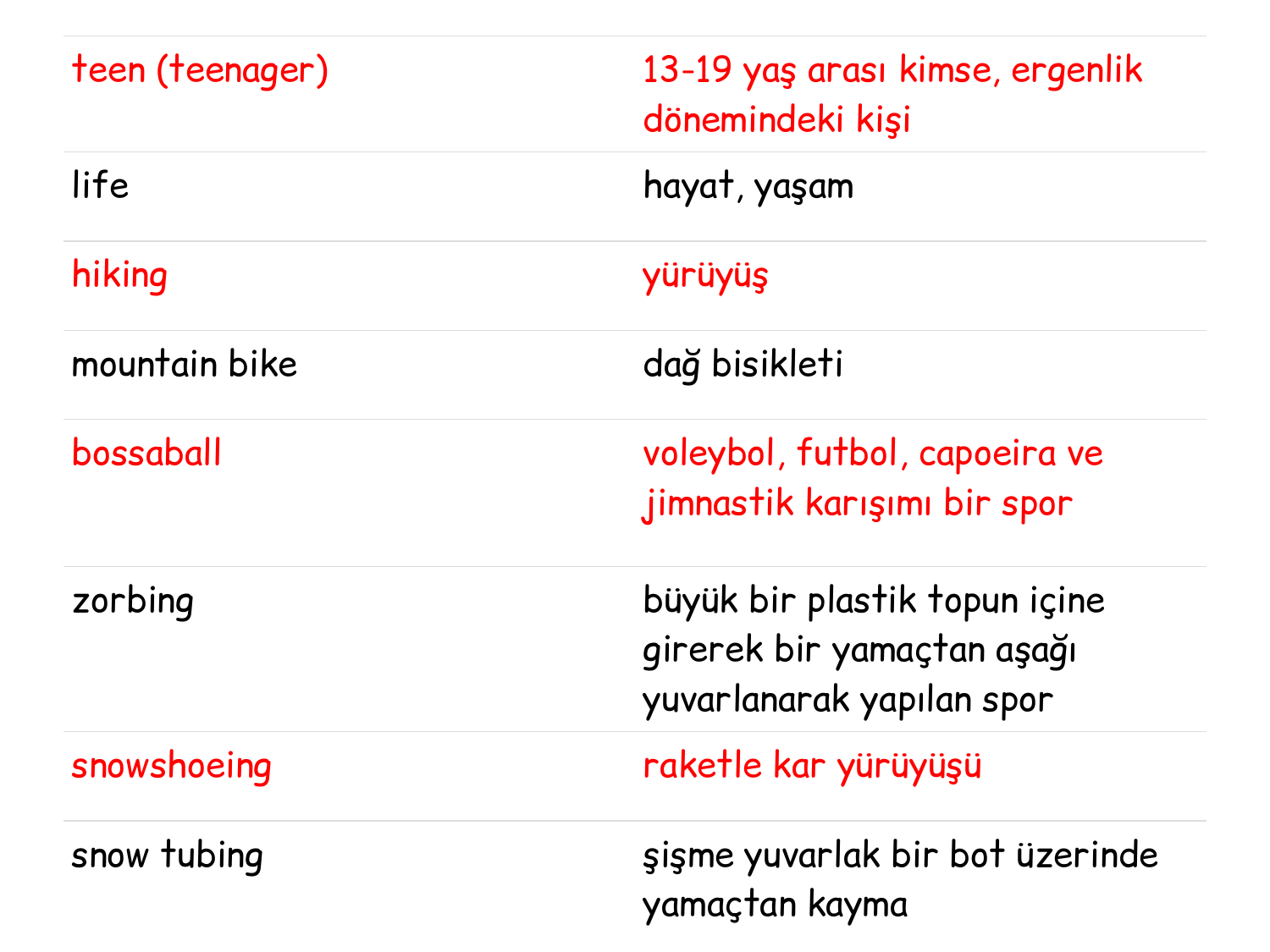

| teen (teenager) | 13-19 yaş arası kimse, ergenlik dönemindeki kişi |
| --- | --- |
| life | hayat, yaşam |
| hiking | yürüyüş |
| mountain bike | dağ bisikleti |
| bossaball | voleybol, futbol, capoeira ve jimnastik karışımı bir spor |
| zorbing | büyük bir plastik topun içine girerek bir yamaçtan aşağı yuvarlanarak yapılan spor |
| snowshoeing | raketle kar yürüyüşü |
| snow tubing | şişme yuvarlak bir bot üzerinde yamaçtan kayma |
#